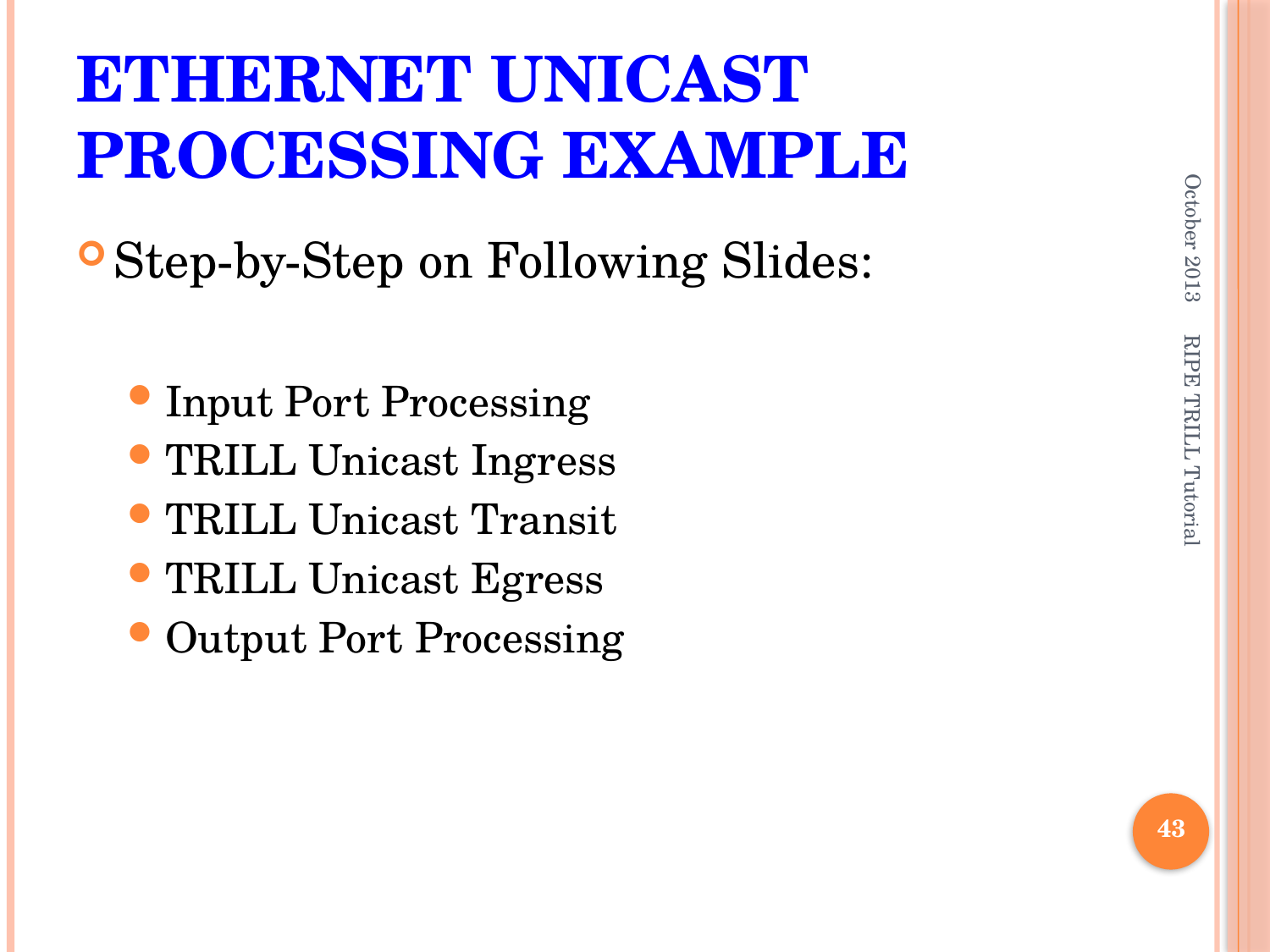

# Ethernet Unicast Processing Example
October 2013
Step-by-Step on Following Slides:

Input Port Processing
TRILL Unicast Ingress
TRILL Unicast Transit
TRILL Unicast Egress
Output Port Processing
RIPE TRILL Tutorial
43